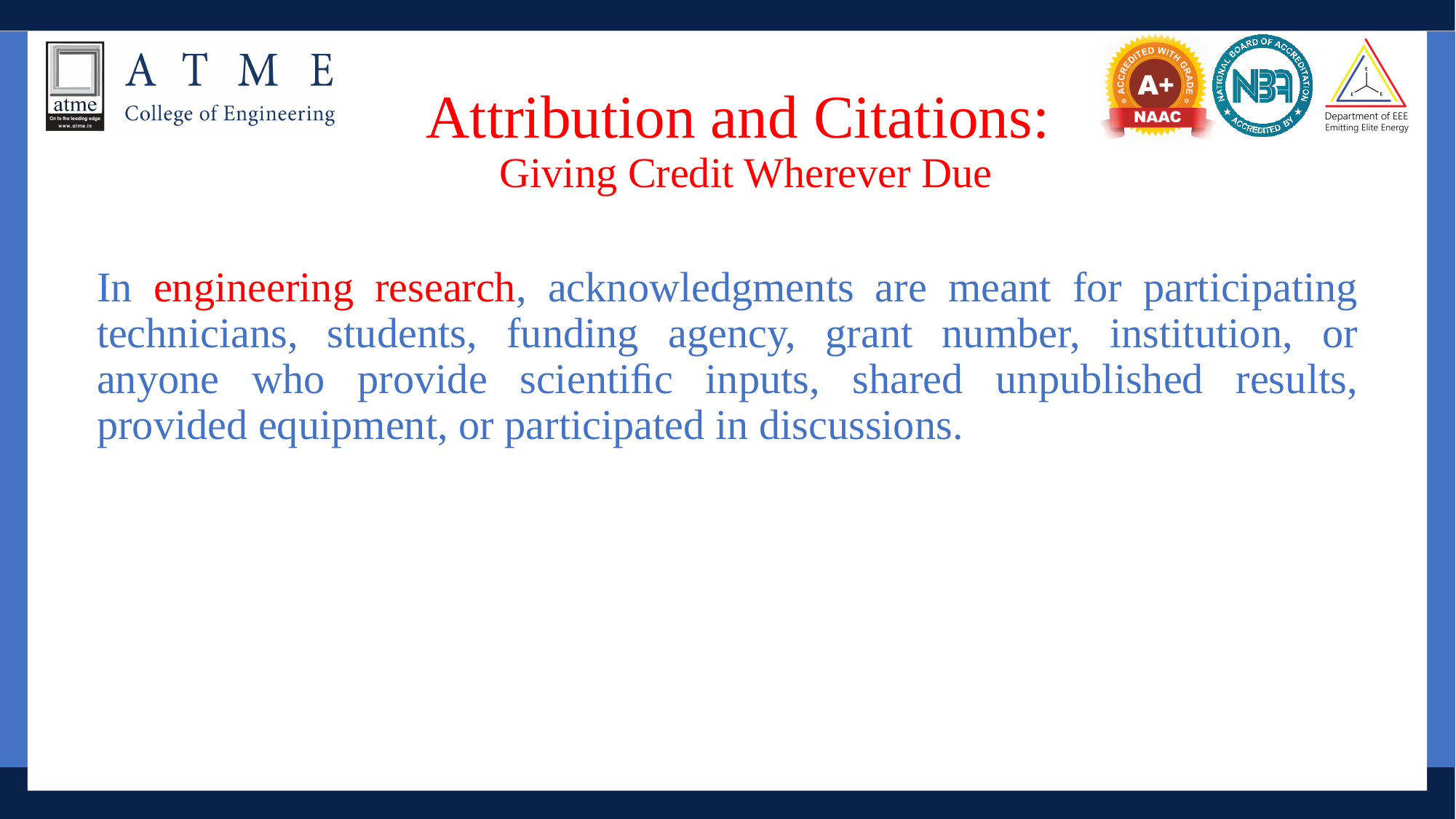

# Attribution and Citations: Giving Credit Wherever Due
In engineering research, acknowledgments are meant for participating technicians, students, funding agency, grant number, institution, or anyone who provide scientiﬁc inputs, shared unpublished results, provided equipment, or participated in discussions.